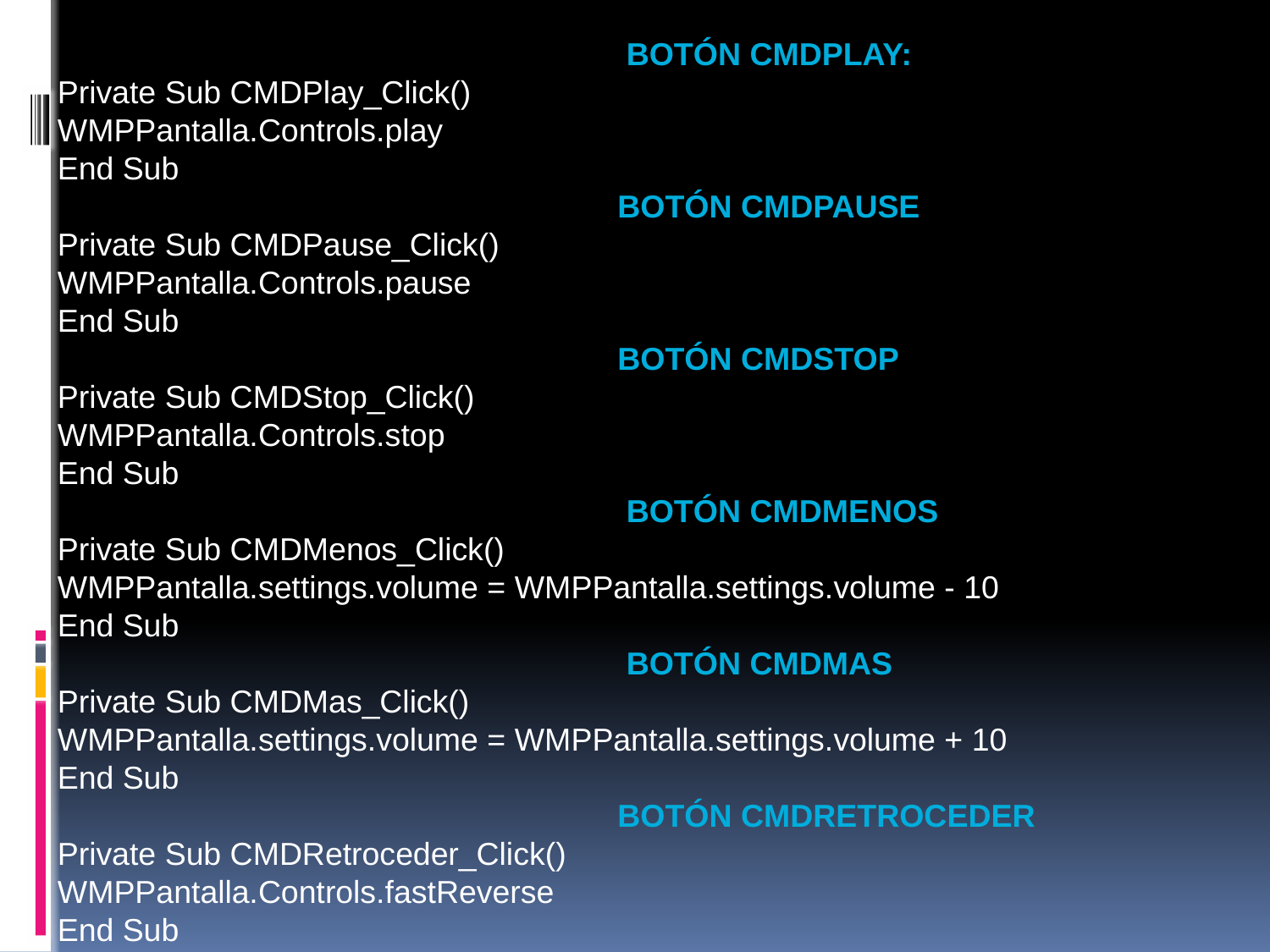

Botón CMDPlay:
Private Sub CMDPlay_Click()
WMPPantalla.Controls.play
End Sub
                                                               Botón CMDPause
Private Sub CMDPause_Click()
WMPPantalla.Controls.pause
End Sub
                                                               Botón CMDStop
Private Sub CMDStop_Click()
WMPPantalla.Controls.stop
End Sub
                                                                Botón CMDMenos
Private Sub CMDMenos_Click()
WMPPantalla.settings.volume = WMPPantalla.settings.volume - 10
End Sub
                                                                Botón CMDMas
Private Sub CMDMas_Click()
WMPPantalla.settings.volume = WMPPantalla.settings.volume + 10
End Sub
                                                               Botón CMDRetroceder
Private Sub CMDRetroceder_Click()
WMPPantalla.Controls.fastReverse
End Sub